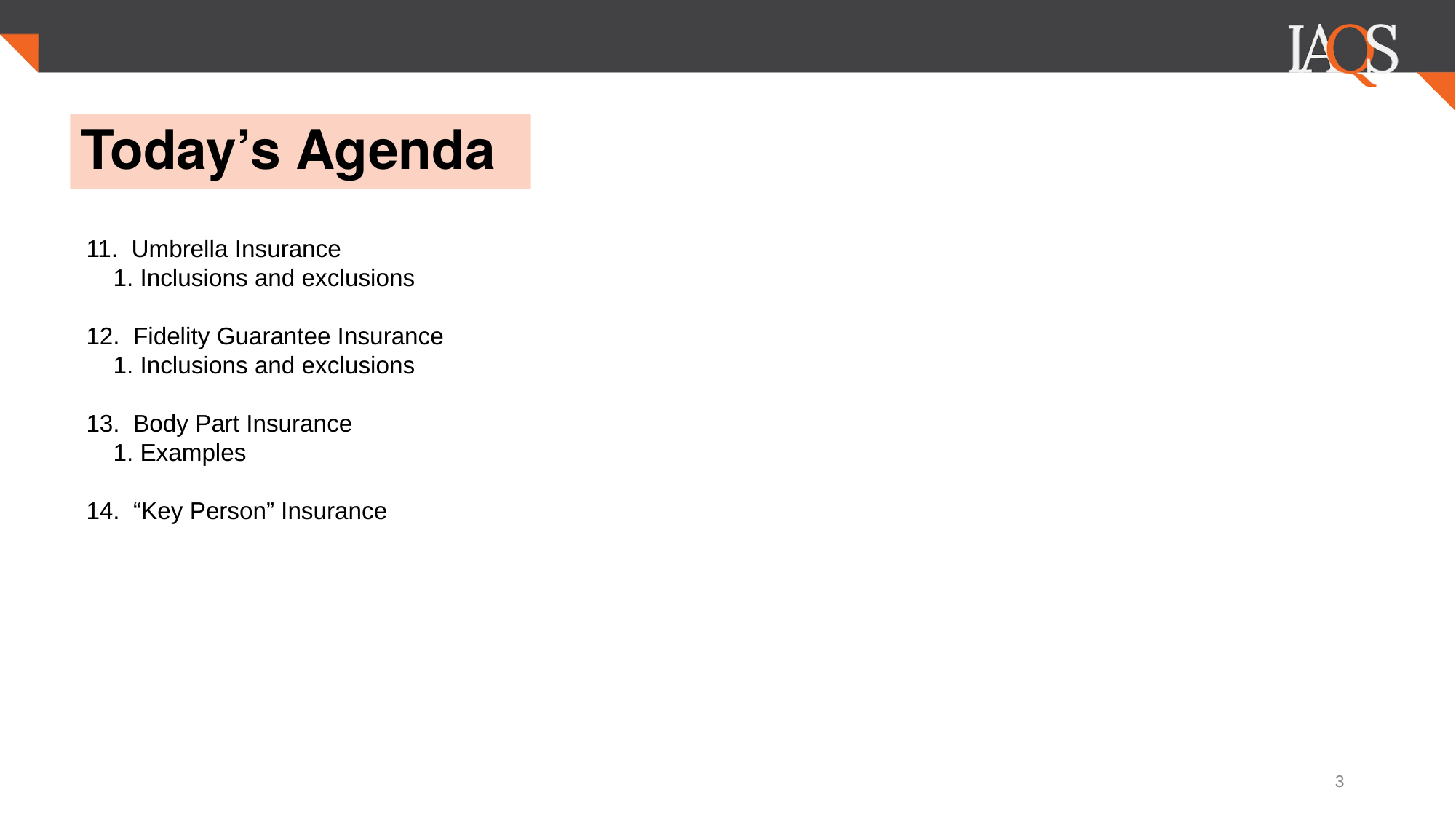

# Today’s Agenda
11.  Umbrella Insurance
    1. Inclusions and exclusions

12.  Fidelity Guarantee Insurance
    1. Inclusions and exclusions

13.  Body Part Insurance
    1. Examples

14.  “Key Person” Insurance
3